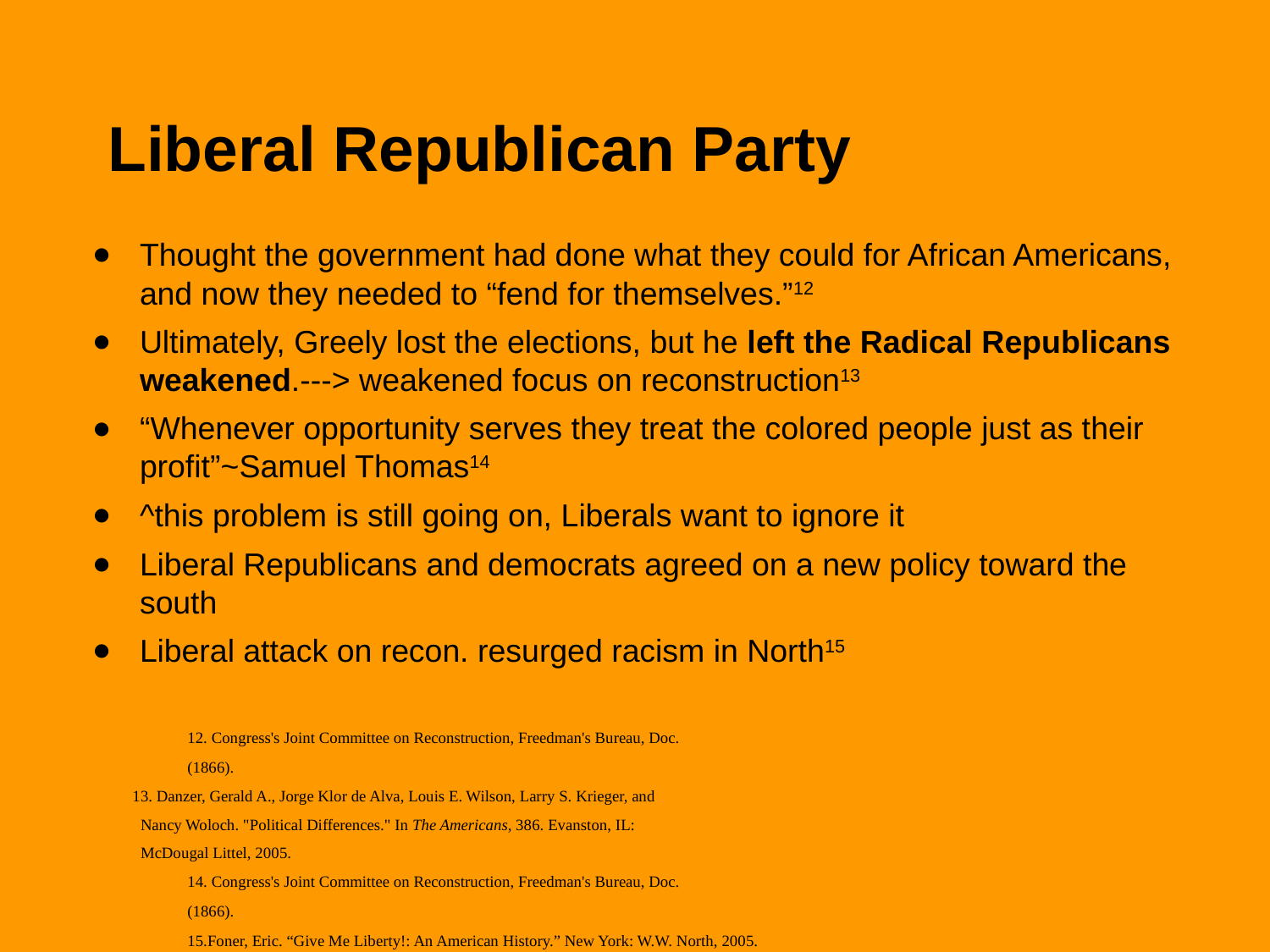

# Liberal Republican Party
Thought the government had done what they could for African Americans, and now they needed to “fend for themselves.”12
Ultimately, Greely lost the elections, but he left the Radical Republicans weakened.---> weakened focus on reconstruction13
“Whenever opportunity serves they treat the colored people just as their profit”~Samuel Thomas14
^this problem is still going on, Liberals want to ignore it
Liberal Republicans and democrats agreed on a new policy toward the south
Liberal attack on recon. resurged racism in North15

12. Congress's Joint Committee on Reconstruction, Freedman's Bureau, Doc.
(1866).
              13. Danzer, Gerald A., Jorge Klor de Alva, Louis E. Wilson, Larry S. Krieger, and
                Nancy Woloch. "Political Differences." In The Americans, 386. Evanston, IL:
                McDougal Littel, 2005.
14. Congress's Joint Committee on Reconstruction, Freedman's Bureau, Doc.
(1866).
15.Foner, Eric. “Give Me Liberty!: An American History.” New York: W.W. North, 2005.